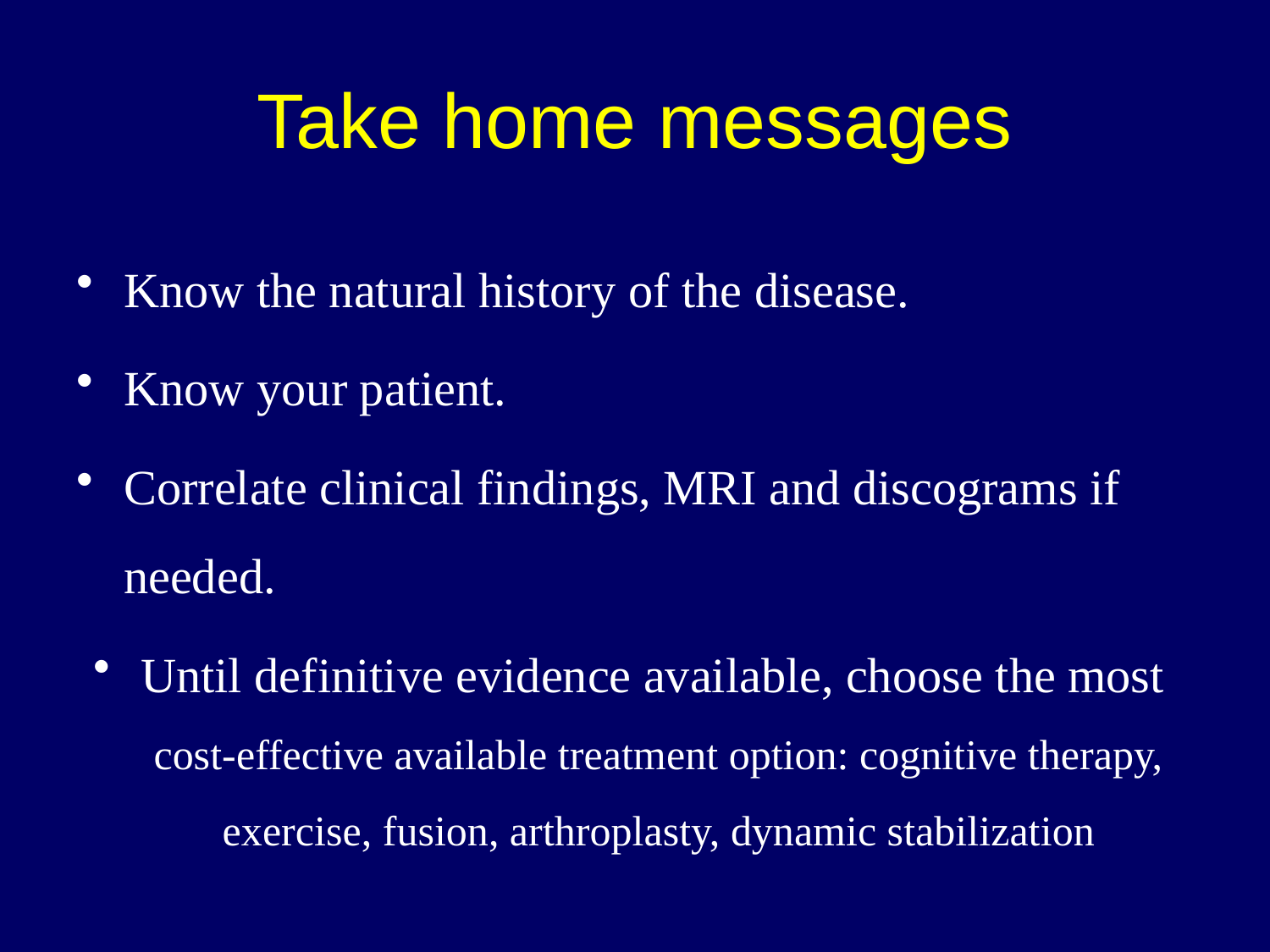

# Take home messages
Know the natural history of the disease.
Know your patient.
Correlate clinical findings, MRI and discograms if needed.
Until definitive evidence available, choose the most  cost-effective available treatment option: cognitive therapy, exercise, fusion, arthroplasty, dynamic stabilization